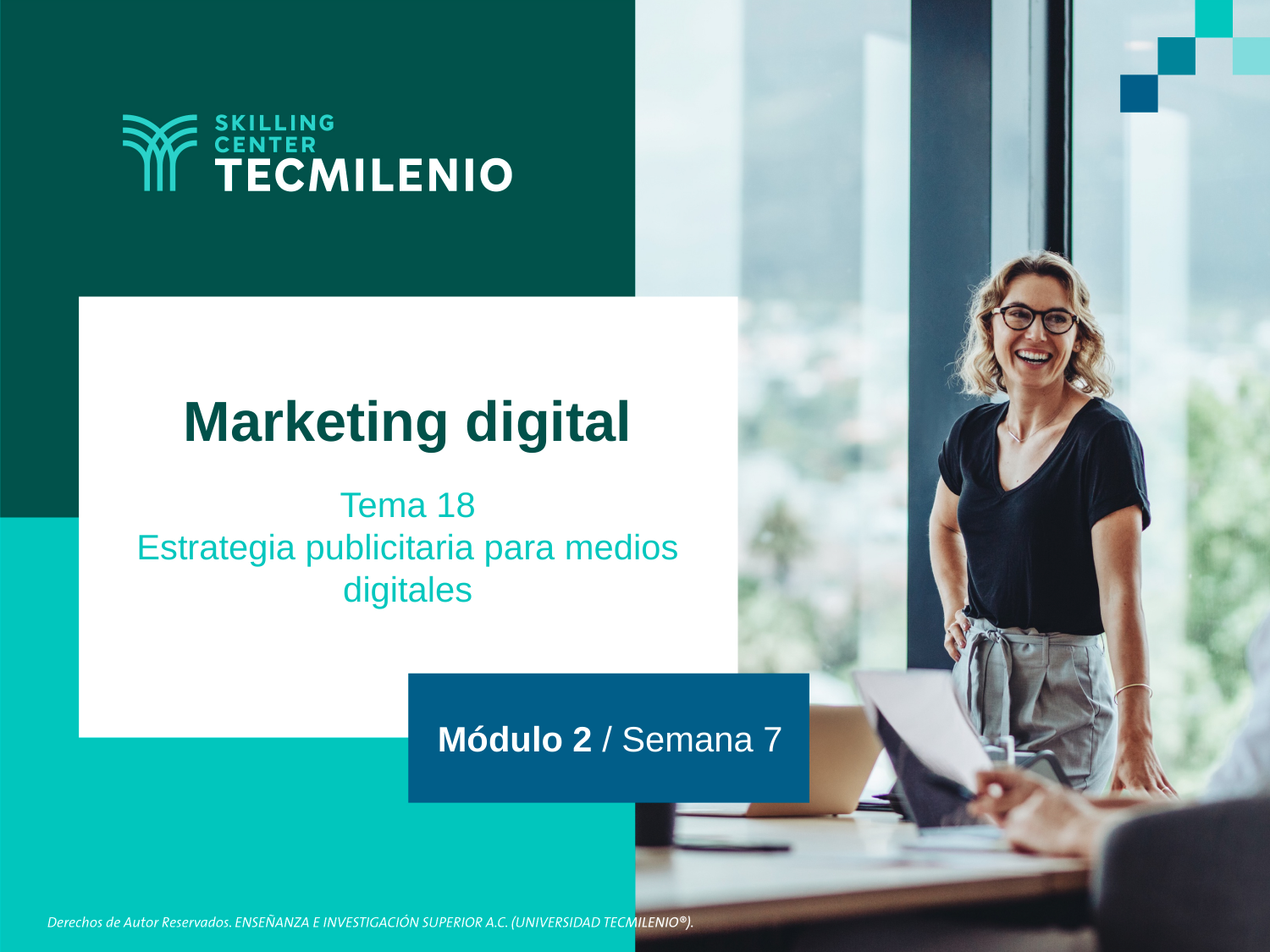

Marketing digital
Tema 18
Estrategia publicitaria para medios digitales
Módulo 2 / Semana 7